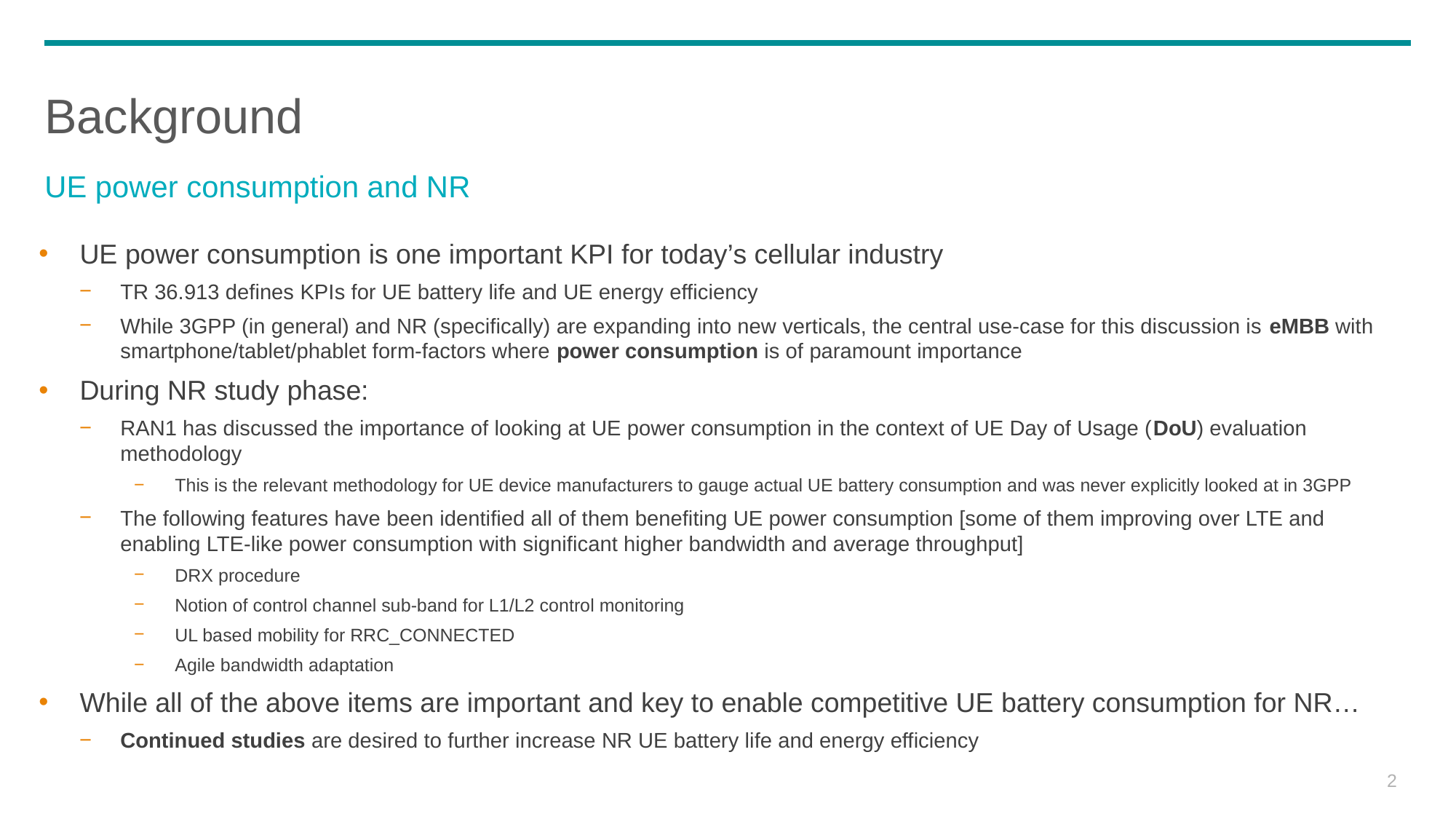

# Background
UE power consumption and NR
UE power consumption is one important KPI for today’s cellular industry
TR 36.913 defines KPIs for UE battery life and UE energy efficiency
While 3GPP (in general) and NR (specifically) are expanding into new verticals, the central use-case for this discussion is eMBB with smartphone/tablet/phablet form-factors where power consumption is of paramount importance
During NR study phase:
RAN1 has discussed the importance of looking at UE power consumption in the context of UE Day of Usage (DoU) evaluation methodology
This is the relevant methodology for UE device manufacturers to gauge actual UE battery consumption and was never explicitly looked at in 3GPP
The following features have been identified all of them benefiting UE power consumption [some of them improving over LTE and enabling LTE-like power consumption with significant higher bandwidth and average throughput]
DRX procedure
Notion of control channel sub-band for L1/L2 control monitoring
UL based mobility for RRC_CONNECTED
Agile bandwidth adaptation
While all of the above items are important and key to enable competitive UE battery consumption for NR…
Continued studies are desired to further increase NR UE battery life and energy efficiency
2